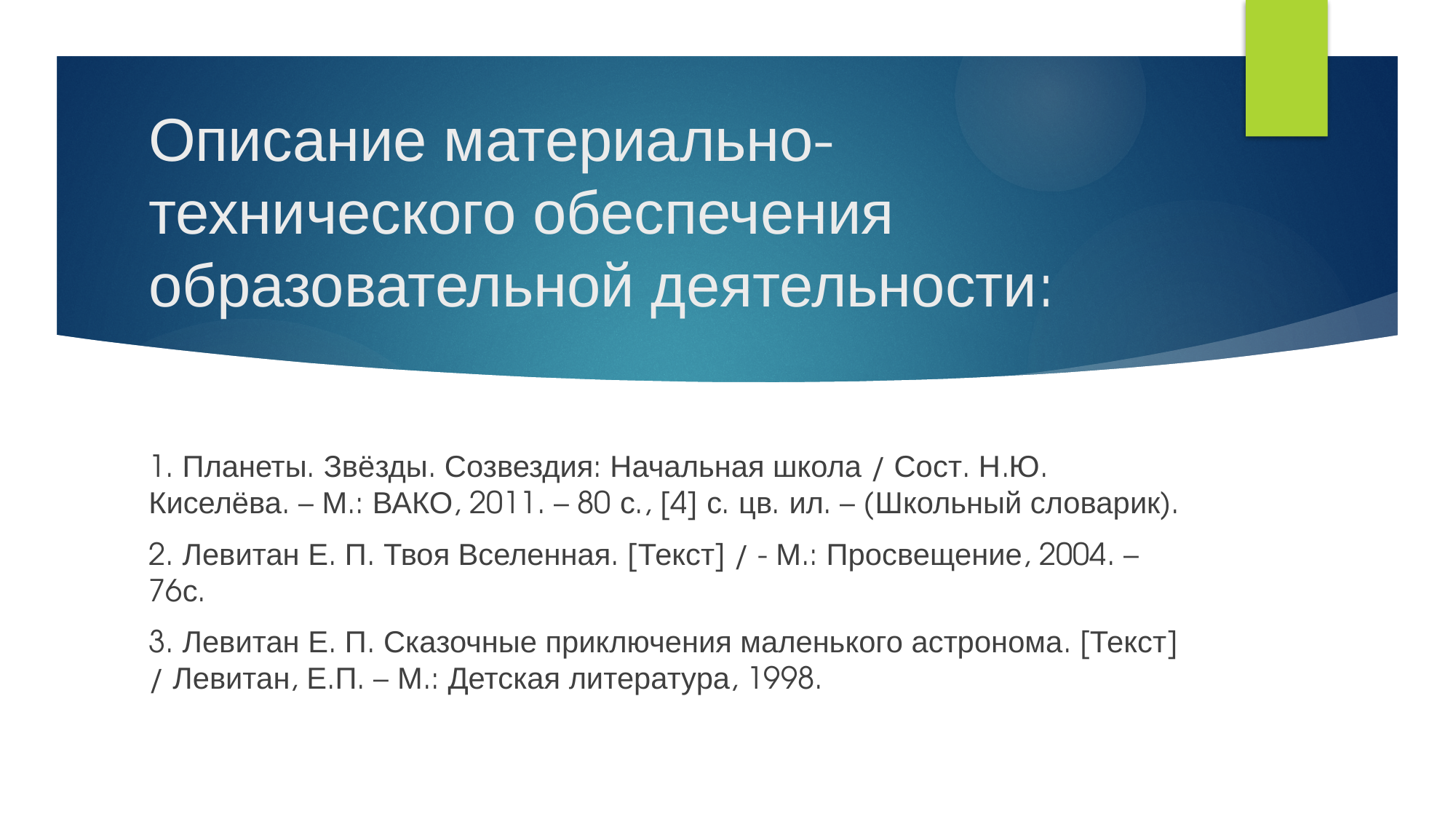

# Описание материально-технического обеспечения образовательной деятельности:
1. Планеты. Звёзды. Созвездия: Начальная школа / Сост. Н.Ю. Киселёва. – М.: ВАКО, 2011. – 80 с., [4] с. цв. ил. – (Школьный словарик).
2. Левитан Е. П. Твоя Вселенная. [Текст] / - М.: Просвещение, 2004. – 76с.
3. Левитан Е. П. Сказочные приключения маленького астронома. [Текст] / Левитан, Е.П. – М.: Детская литература, 1998.